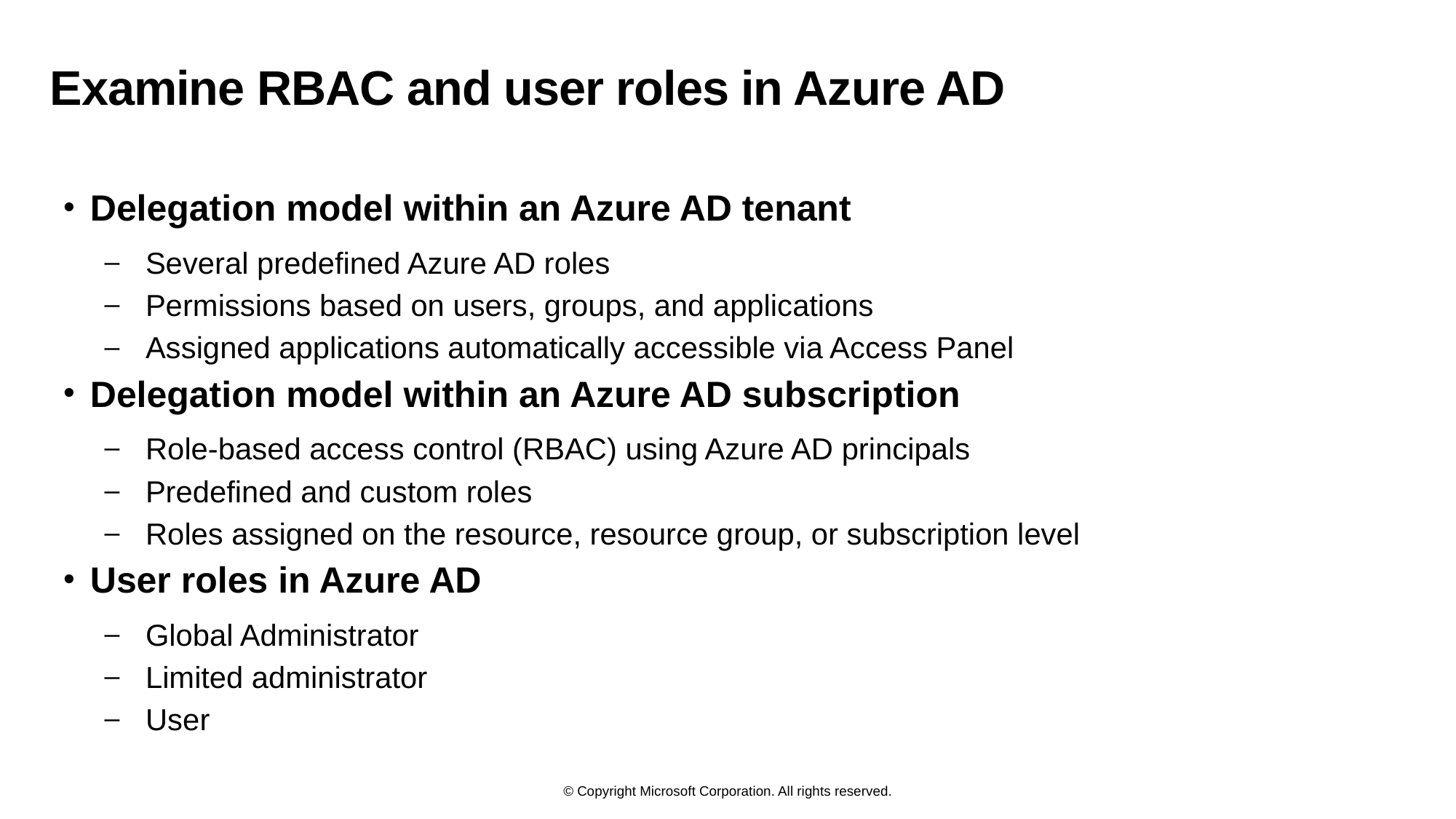

# Examine RBAC and user roles in Azure AD
Delegation model within an Azure AD tenant
Several predefined Azure AD roles
Permissions based on users, groups, and applications
Assigned applications automatically accessible via Access Panel
Delegation model within an Azure AD subscription
Role-based access control (RBAC) using Azure AD principals
Predefined and custom roles
Roles assigned on the resource, resource group, or subscription level
User roles in Azure AD
Global Administrator
Limited administrator
User